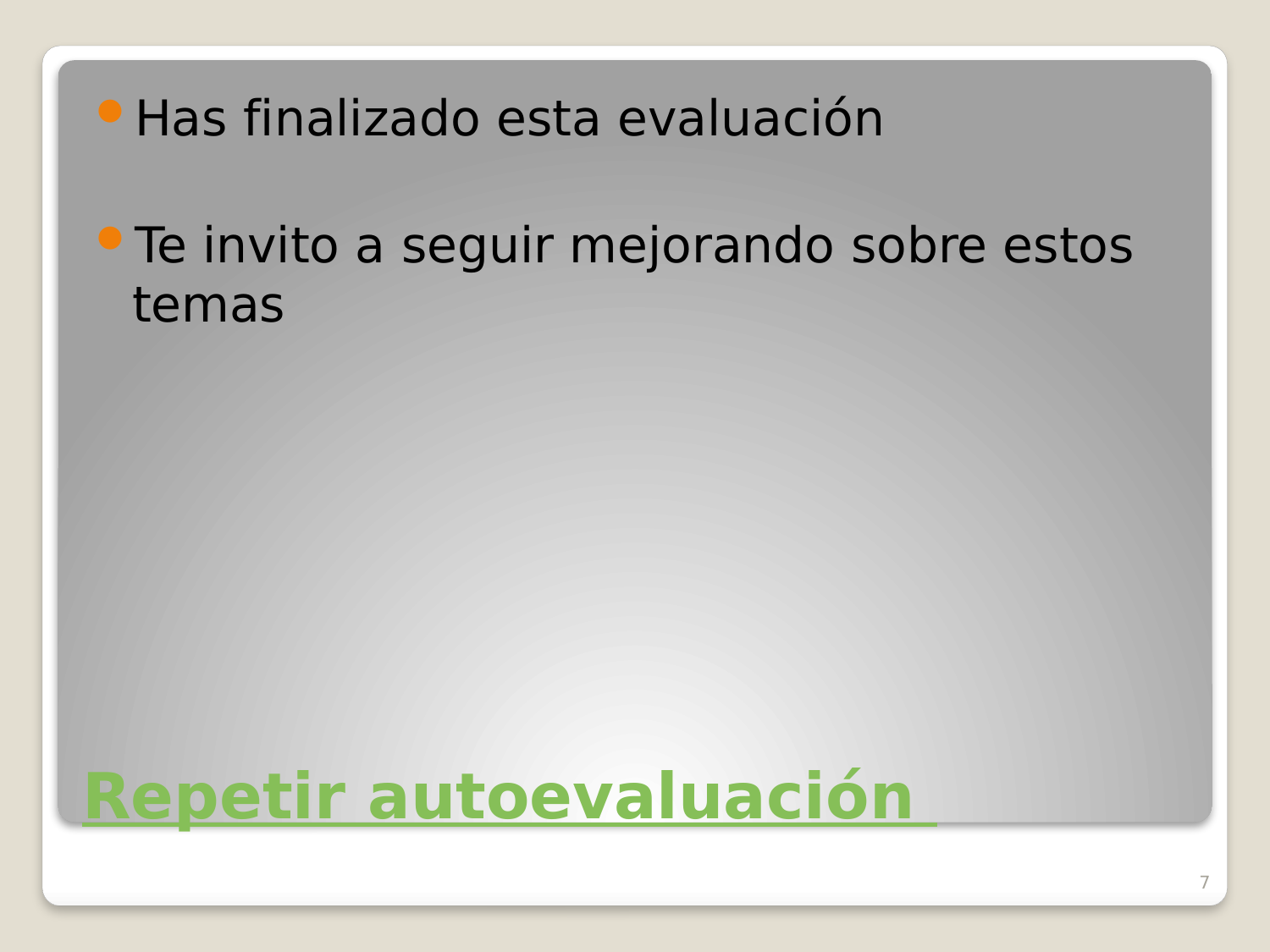

Has finalizado esta evaluación

Te invito a seguir mejorando sobre estos temas
# Repetir autoevaluación
7